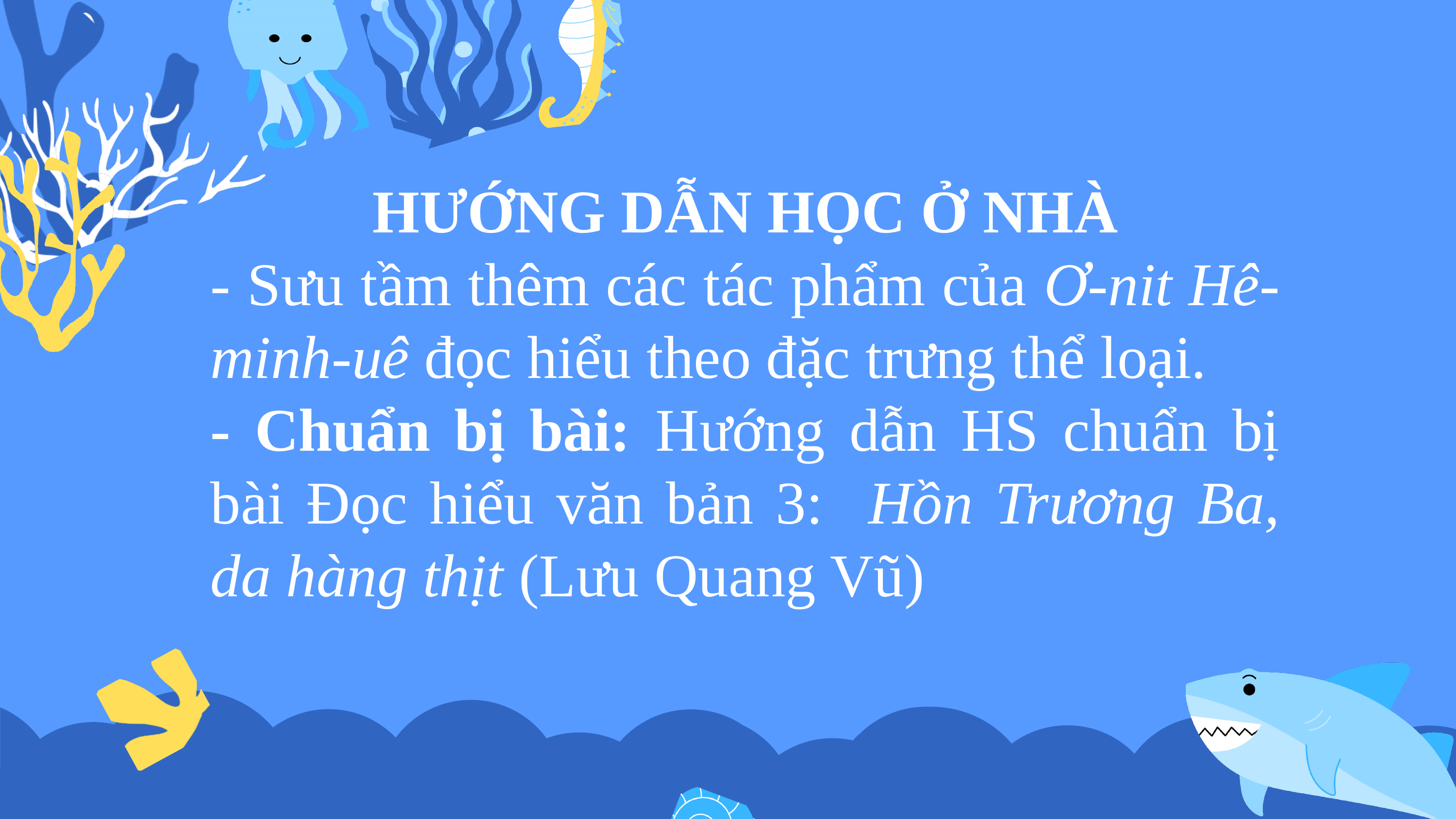

HƯỚNG DẪN HỌC Ở NHÀ
- Sưu tầm thêm các tác phẩm của Ơ-nit Hê-minh-uê đọc hiểu theo đặc trưng thể loại.
- Chuẩn bị bài: Hướng dẫn HS chuẩn bị bài Đọc hiểu văn bản 3:  Hồn Trương Ba, da hàng thịt (Lưu Quang Vũ)